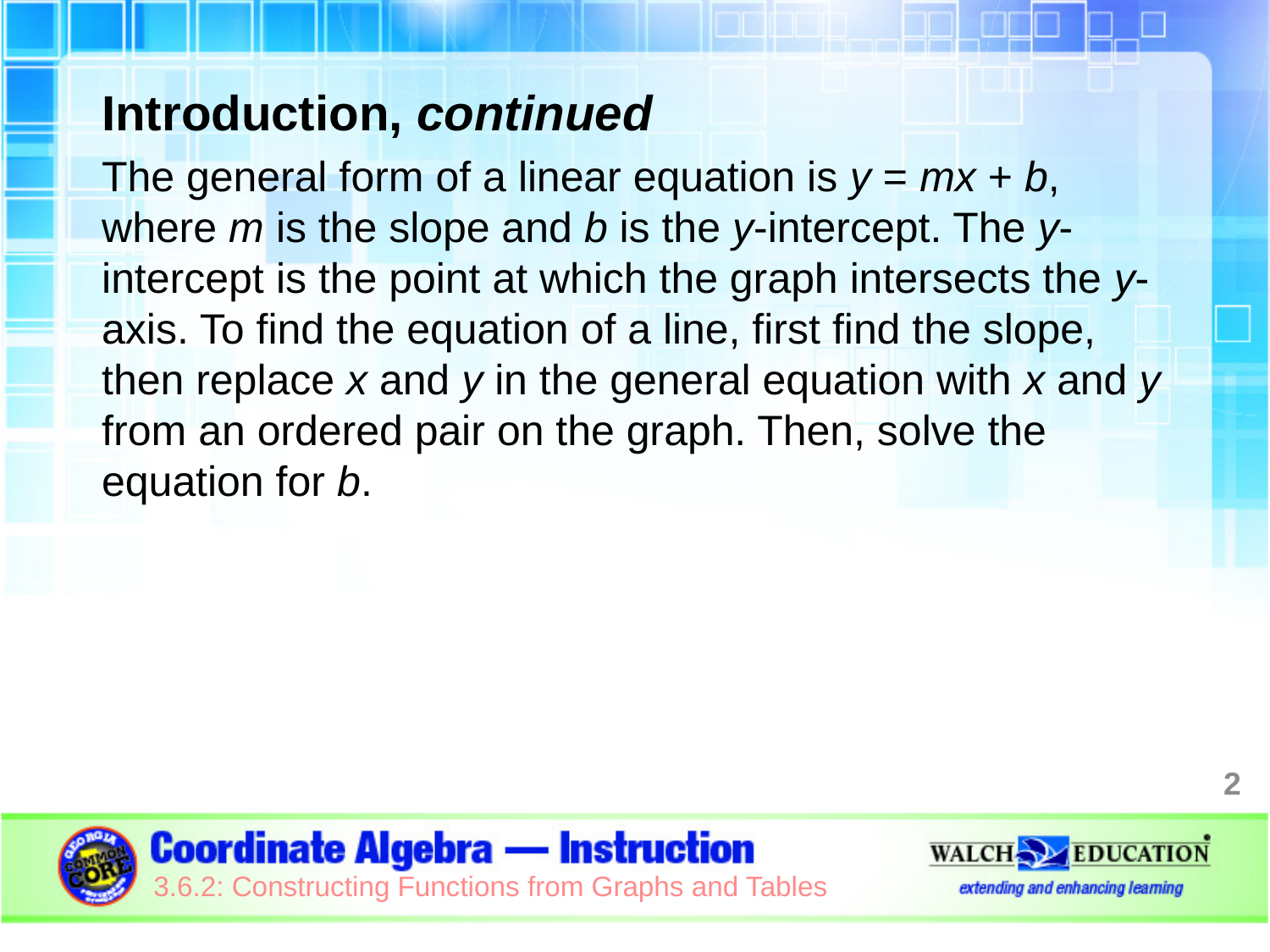

Introduction, continued
The general form of a linear equation is y = mx + b, where m is the slope and b is the y-intercept. The y-intercept is the point at which the graph intersects the y-axis. To find the equation of a line, first find the slope, then replace x and y in the general equation with x and y from an ordered pair on the graph. Then, solve the equation for b.
2
3.6.2: Constructing Functions from Graphs and Tables